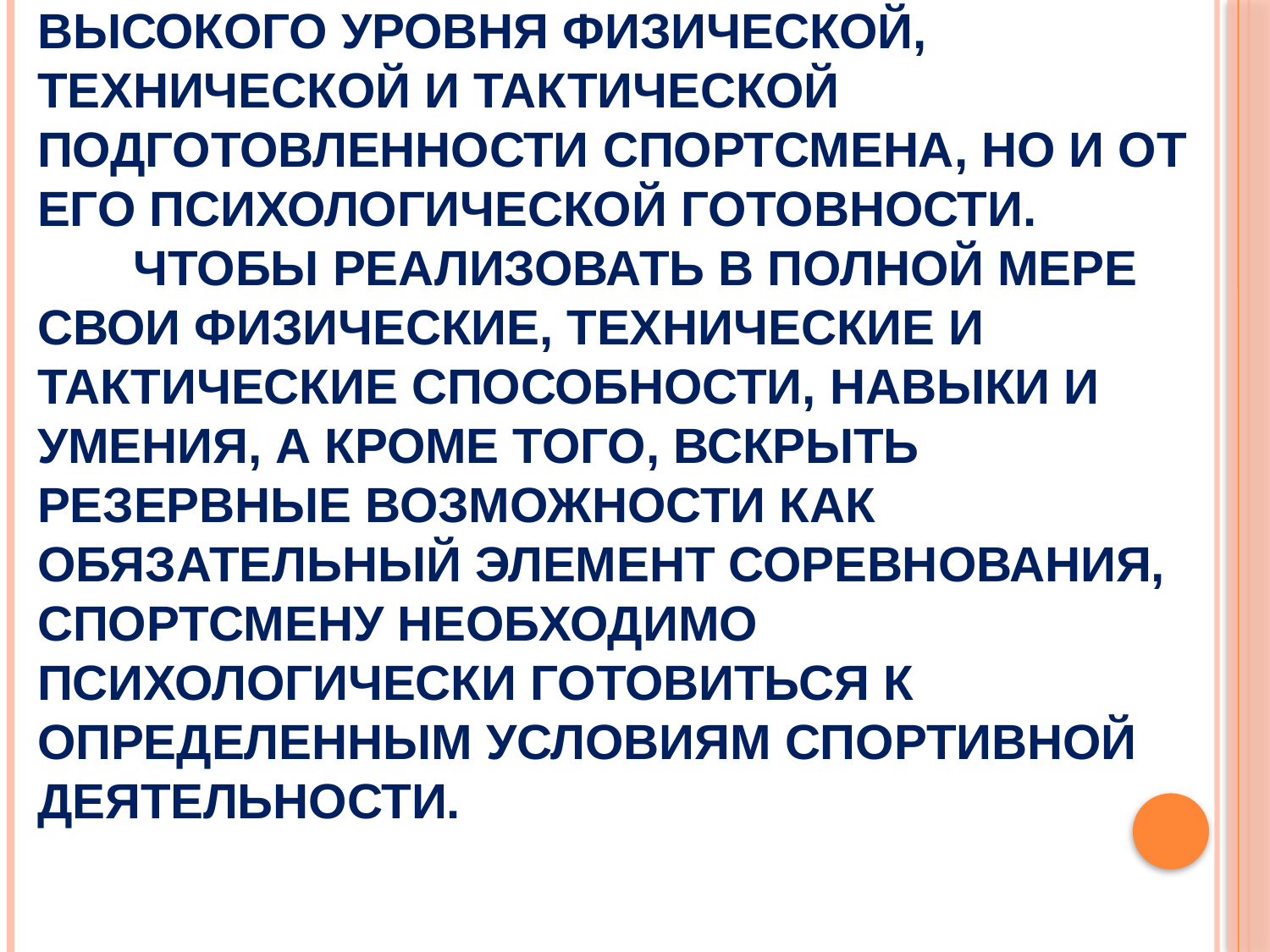

# Успешное выступление в соревнованиях зависит не только от высокого уровня физической, технической и тактической подготовленности спортсмена, но и от его психологической готовности. Чтобы реализовать в полной мере свои физические, технические и тактические способности, навыки и умения, а кроме того, вскрыть резервные возможности как обязательный элемент соревнования, спортсмену необходимо психологически готовиться к определенным условиям спортивной деятельности.